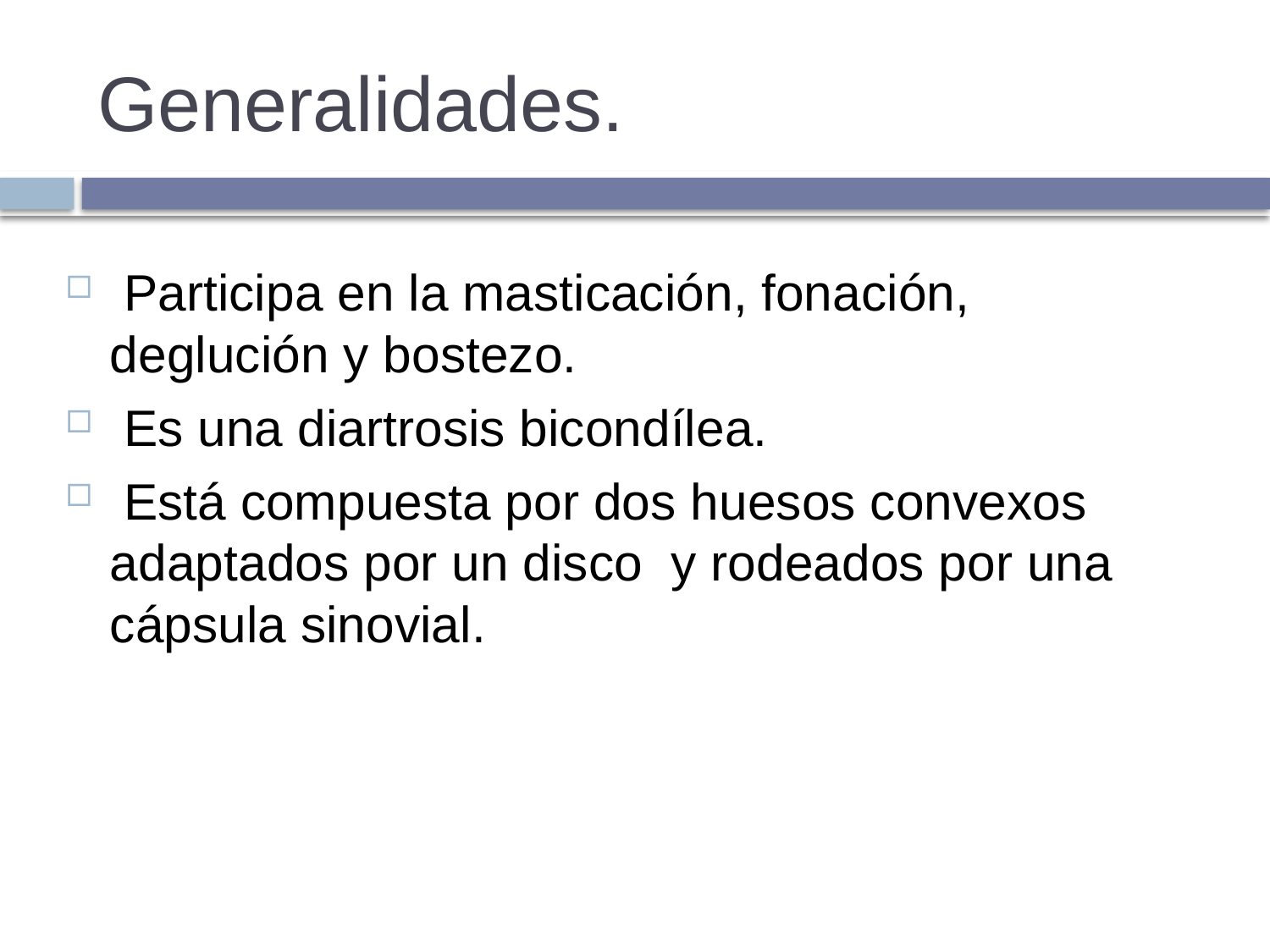

# Generalidades.
 Participa en la masticación, fonación, deglución y bostezo.
 Es una diartrosis bicondílea.
 Está compuesta por dos huesos convexos adaptados por un disco  y rodeados por una cápsula sinovial.